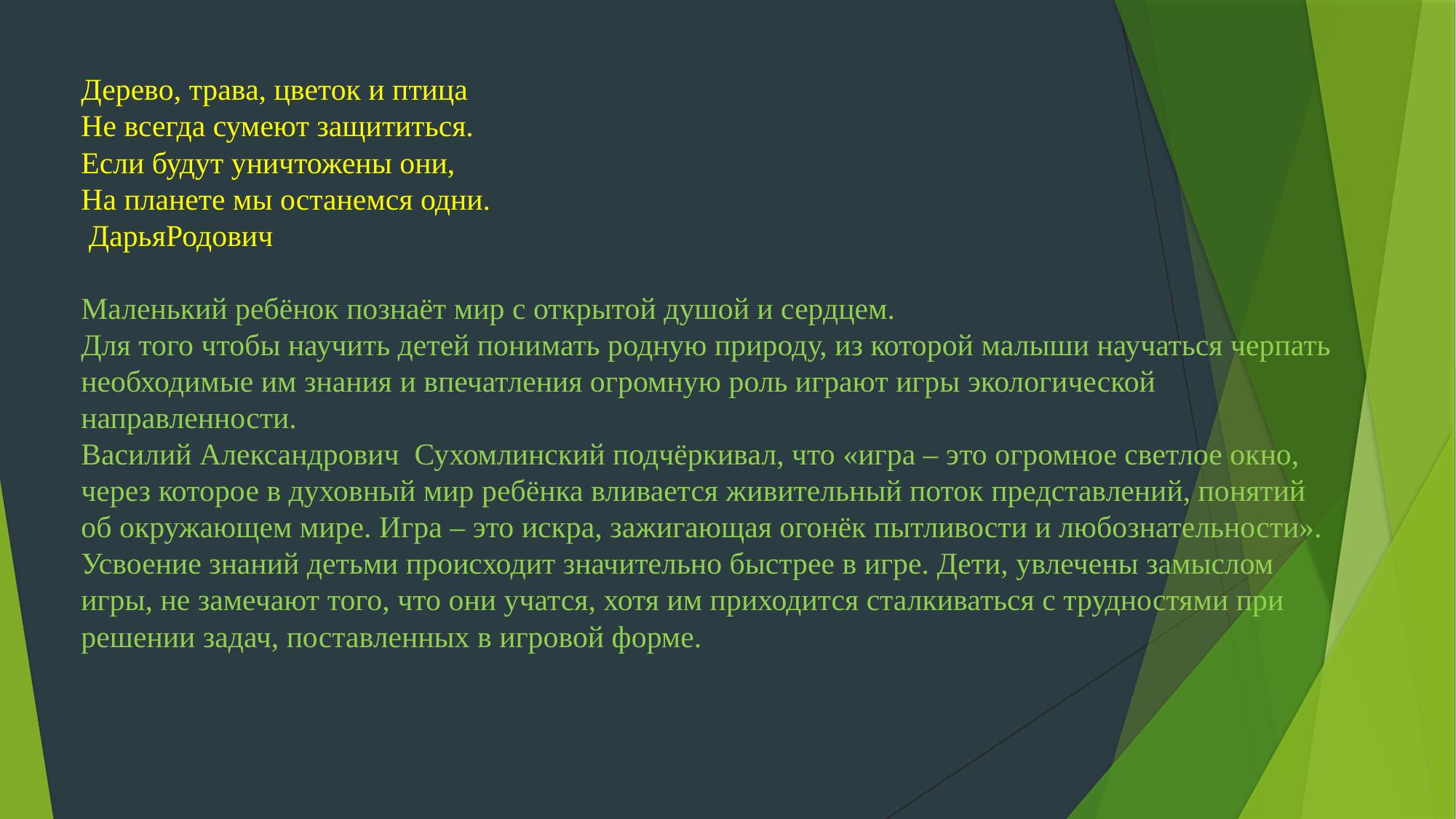

# Дерево, трава, цветок и птица Не всегда сумеют защититься. Если будут уничтожены они, На планете мы останемся одни.  ДарьяРодович Маленький ребёнок познаёт мир с открытой душой и сердцем. Для того чтобы научить детей понимать родную природу, из которой малыши научаться черпать необходимые им знания и впечатления огромную роль играют игры экологической направленности. Василий Александрович  Сухомлинский подчёркивал, что «игра – это огромное светлое окно, через которое в духовный мир ребёнка вливается живительный поток представлений, понятий об окружающем мире. Игра – это искра, зажигающая огонёк пытливости и любознательности». Усвоение знаний детьми происходит значительно быстрее в игре. Дети, увлечены замыслом игры, не замечают того, что они учатся, хотя им приходится сталкиваться с трудностями при решении задач, поставленных в игровой форме.